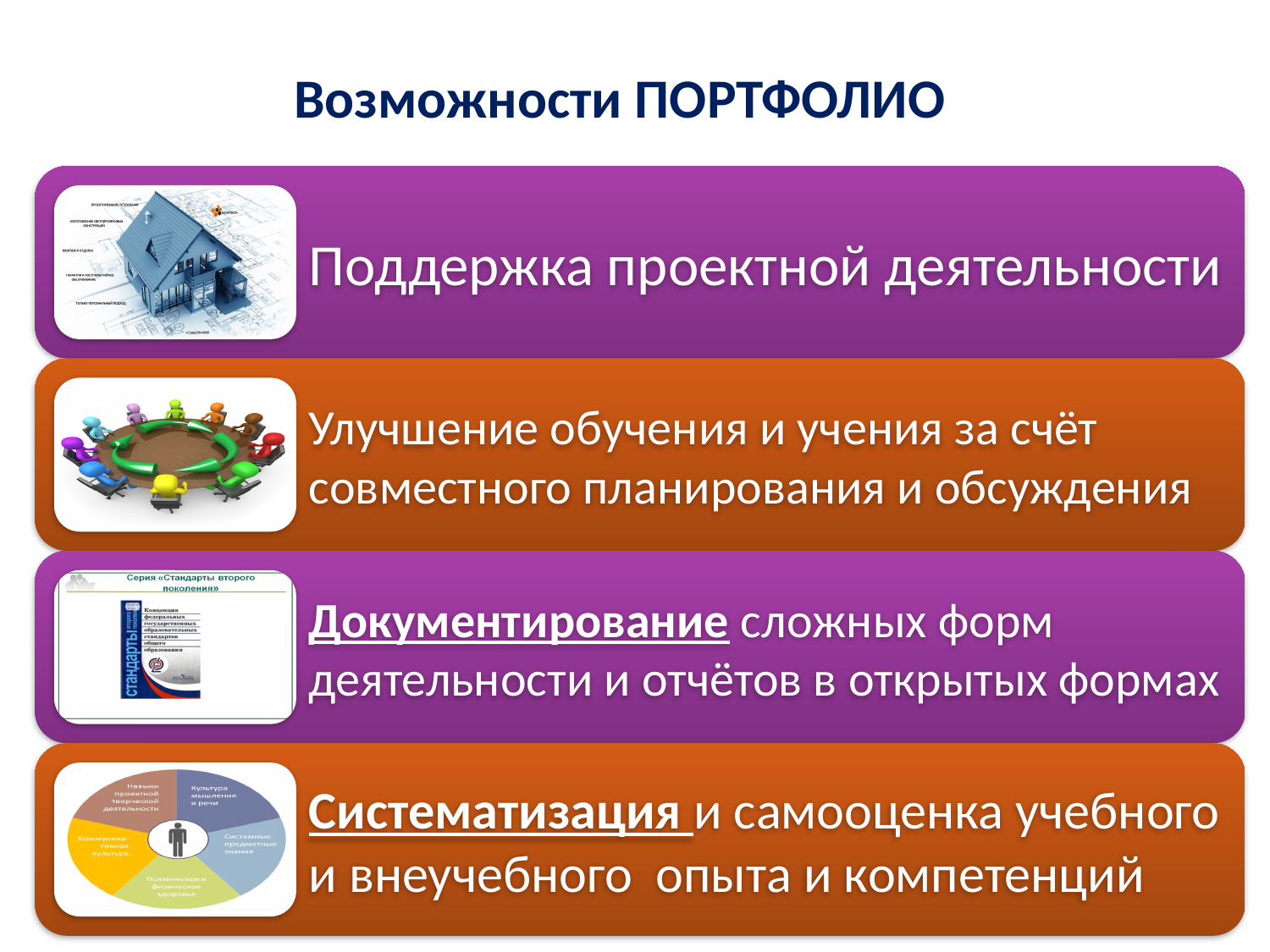

# Возможности ПОРТФОЛИО
Поддержка проектной деятельности
Улучшение обучения и учения за счёт совместного планирования и обсуждения
Документирование сложных форм деятельности и отчётов в открытых формах
Систематизация и самооценка учебного и внеучебного  опыта и компетенций